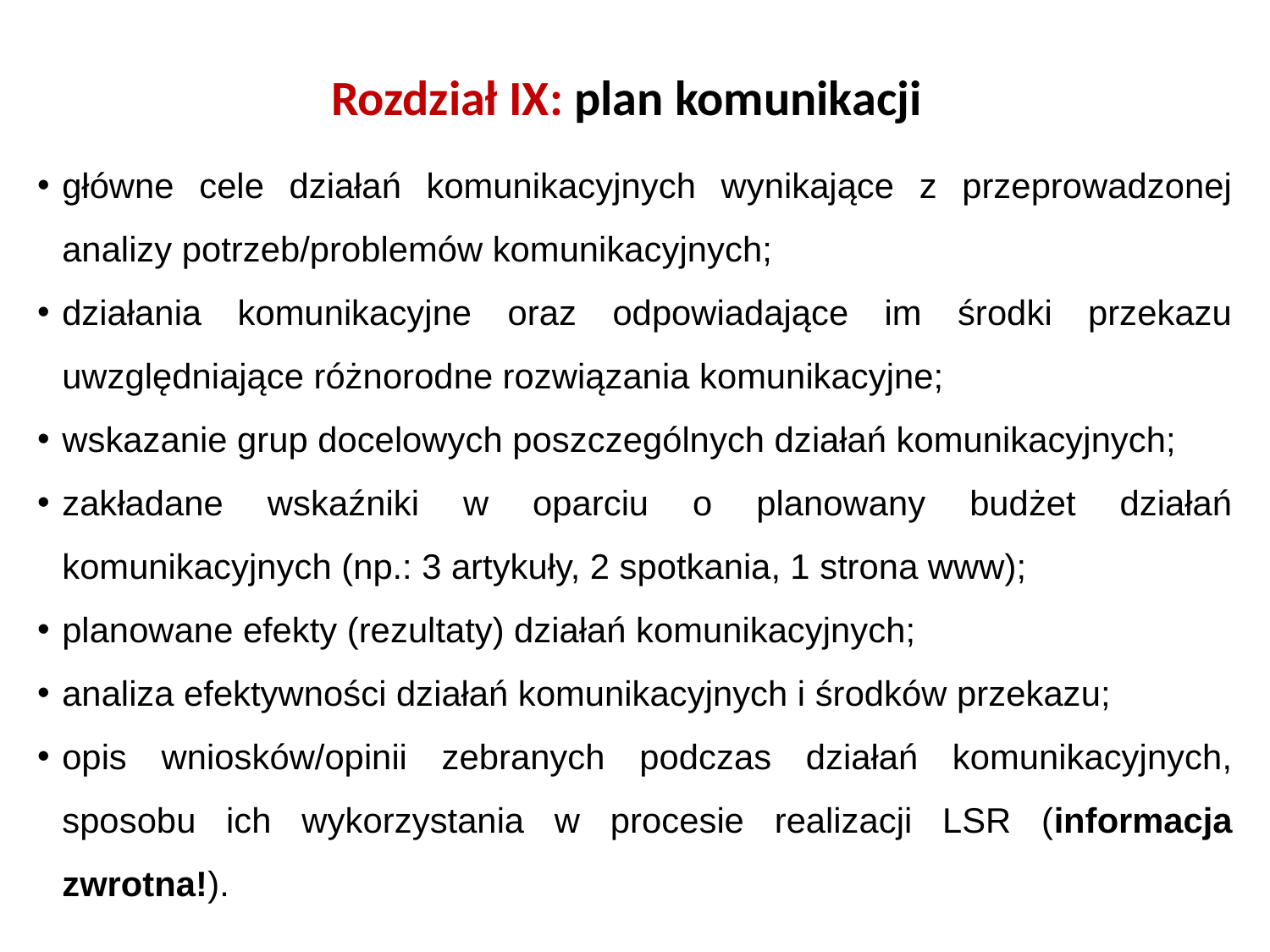

# Rozdział IX: plan komunikacji
główne cele działań komunikacyjnych wynikające z przeprowadzonej analizy potrzeb/problemów komunikacyjnych;
działania komunikacyjne oraz odpowiadające im środki przekazu uwzględniające różnorodne rozwiązania komunikacyjne;
wskazanie grup docelowych poszczególnych działań komunikacyjnych;
zakładane wskaźniki w oparciu o planowany budżet działań komunikacyjnych (np.: 3 artykuły, 2 spotkania, 1 strona www);
planowane efekty (rezultaty) działań komunikacyjnych;
analiza efektywności działań komunikacyjnych i środków przekazu;
opis wniosków/opinii zebranych podczas działań komunikacyjnych, sposobu ich wykorzystania w procesie realizacji LSR (informacja zwrotna!).